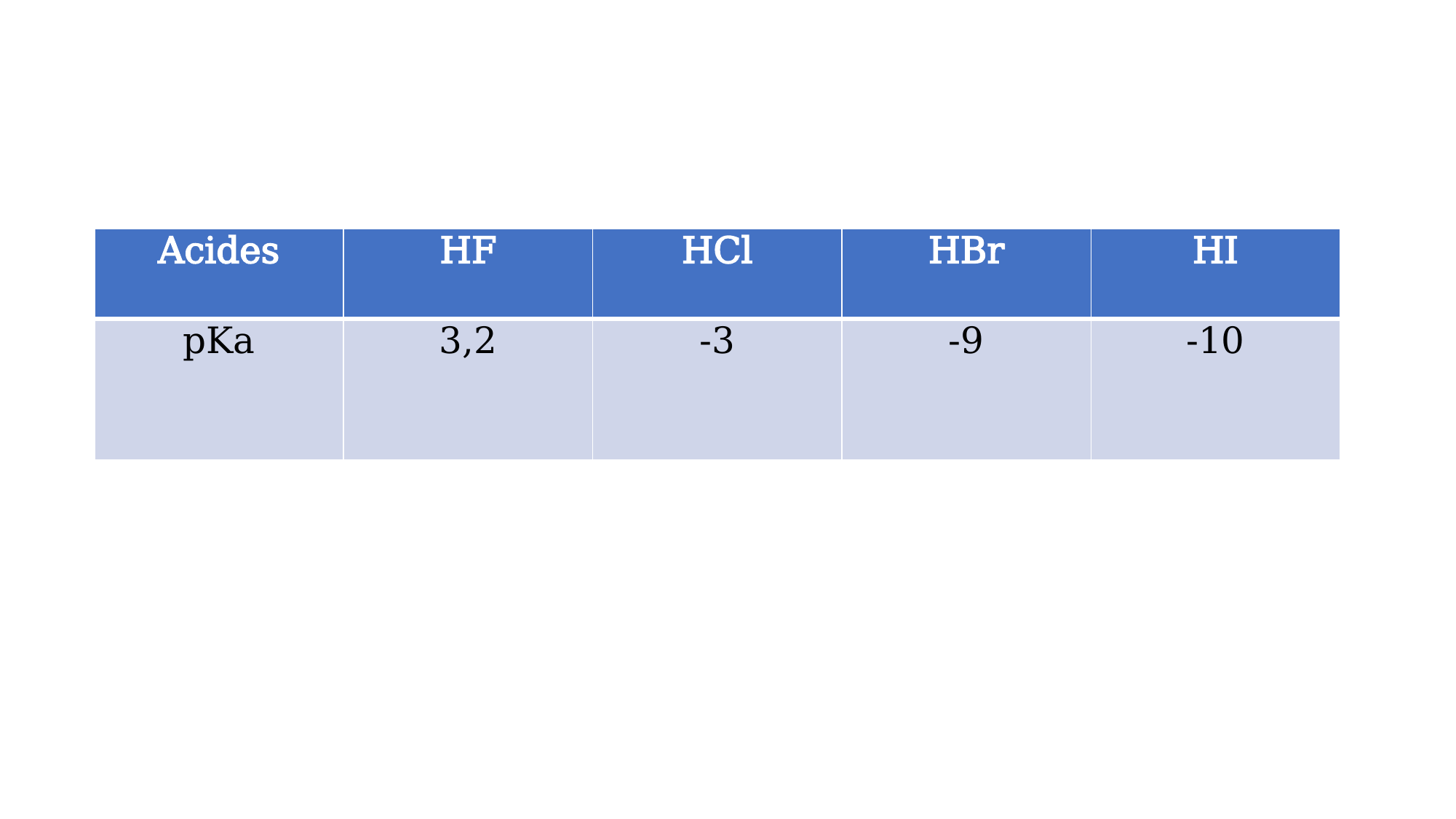

| Acides | HF | HCl | HBr | HI |
| --- | --- | --- | --- | --- |
| pKa | 3,2 | -3 | -9 | -10 |